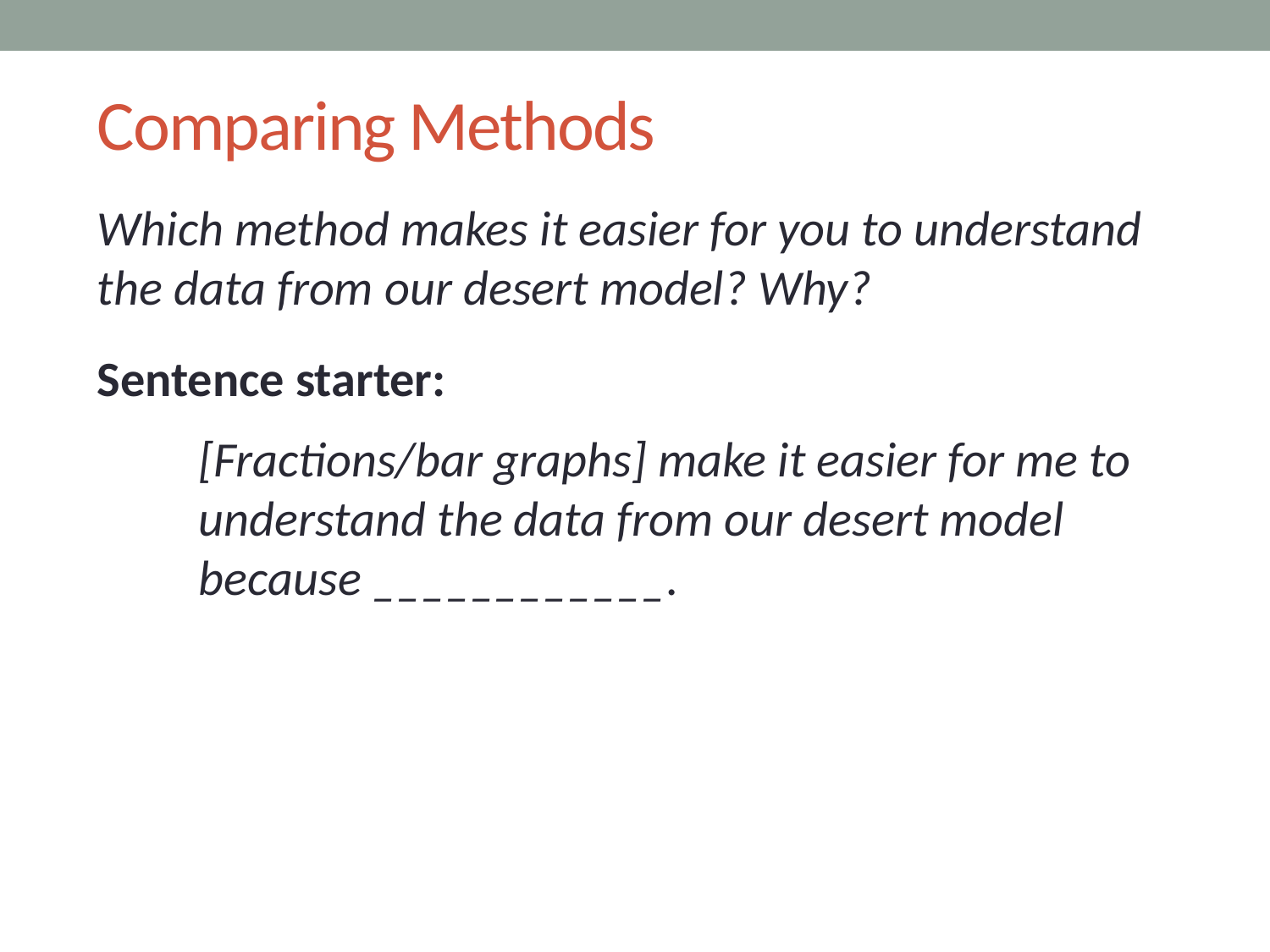

# Comparing Methods
Which method makes it easier for you to understand the data from our desert model? Why?
Sentence starter:
[Fractions/bar graphs] make it easier for me to understand the data from our desert model because ____________.